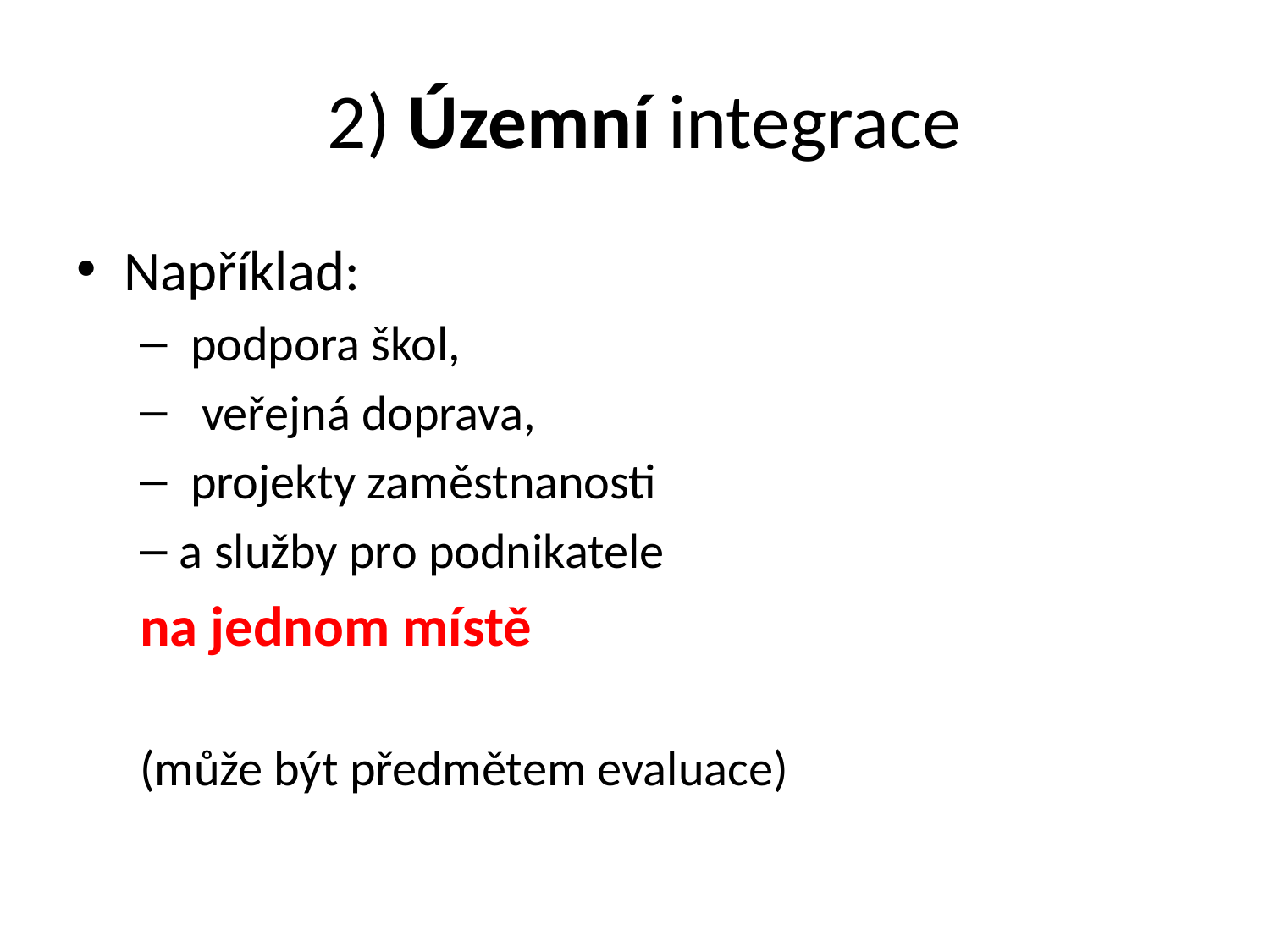

# 2) Územní integrace
Například:
 podpora škol,
  veřejná doprava,
 projekty zaměstnanosti
a služby pro podnikatele
na jednom místě

(může být předmětem evaluace)